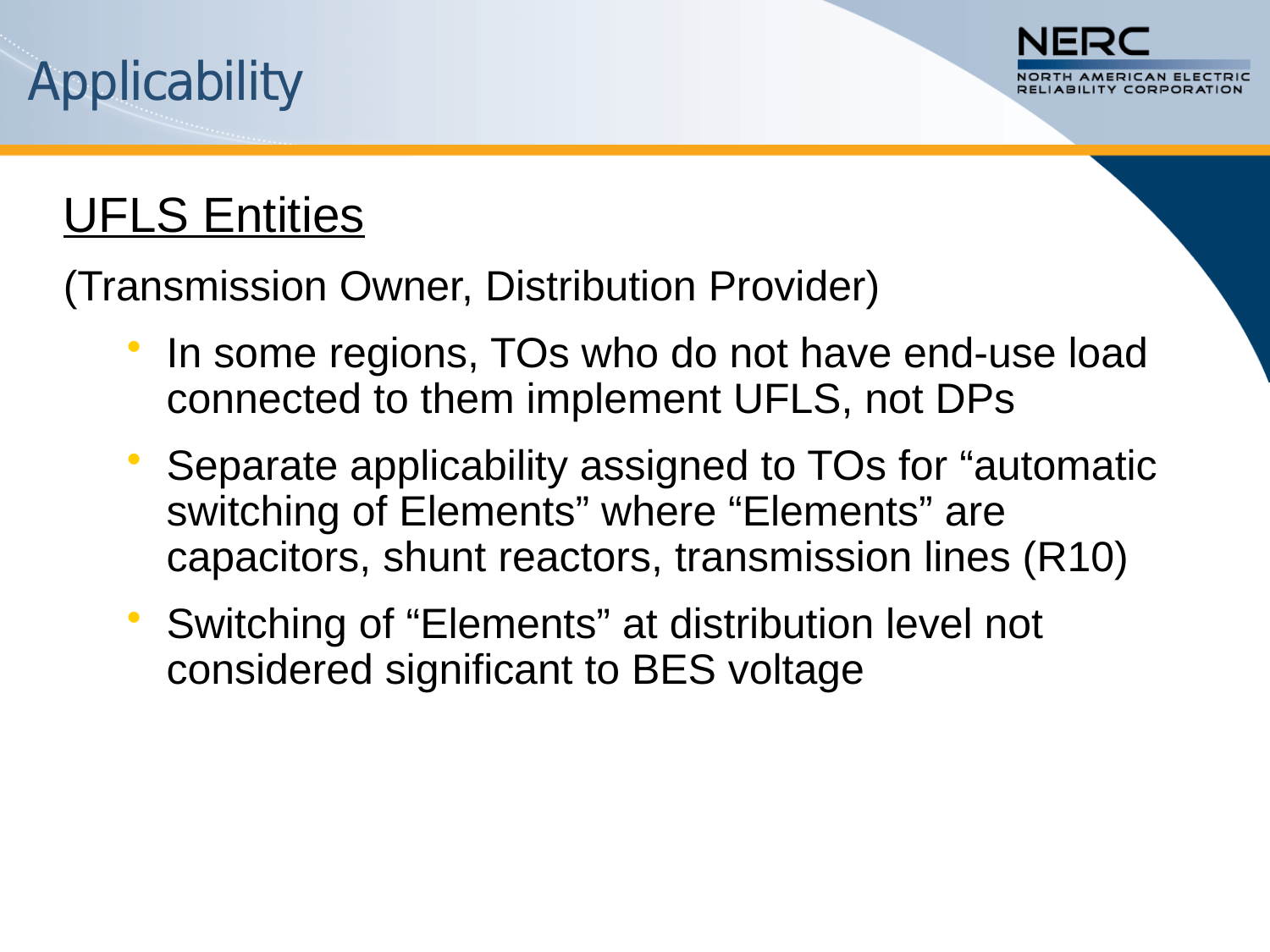

# Applicability
UFLS Entities
(Transmission Owner, Distribution Provider)
In some regions, TOs who do not have end-use load connected to them implement UFLS, not DPs
Separate applicability assigned to TOs for “automatic switching of Elements” where “Elements” are capacitors, shunt reactors, transmission lines (R10)
Switching of “Elements” at distribution level not considered significant to BES voltage